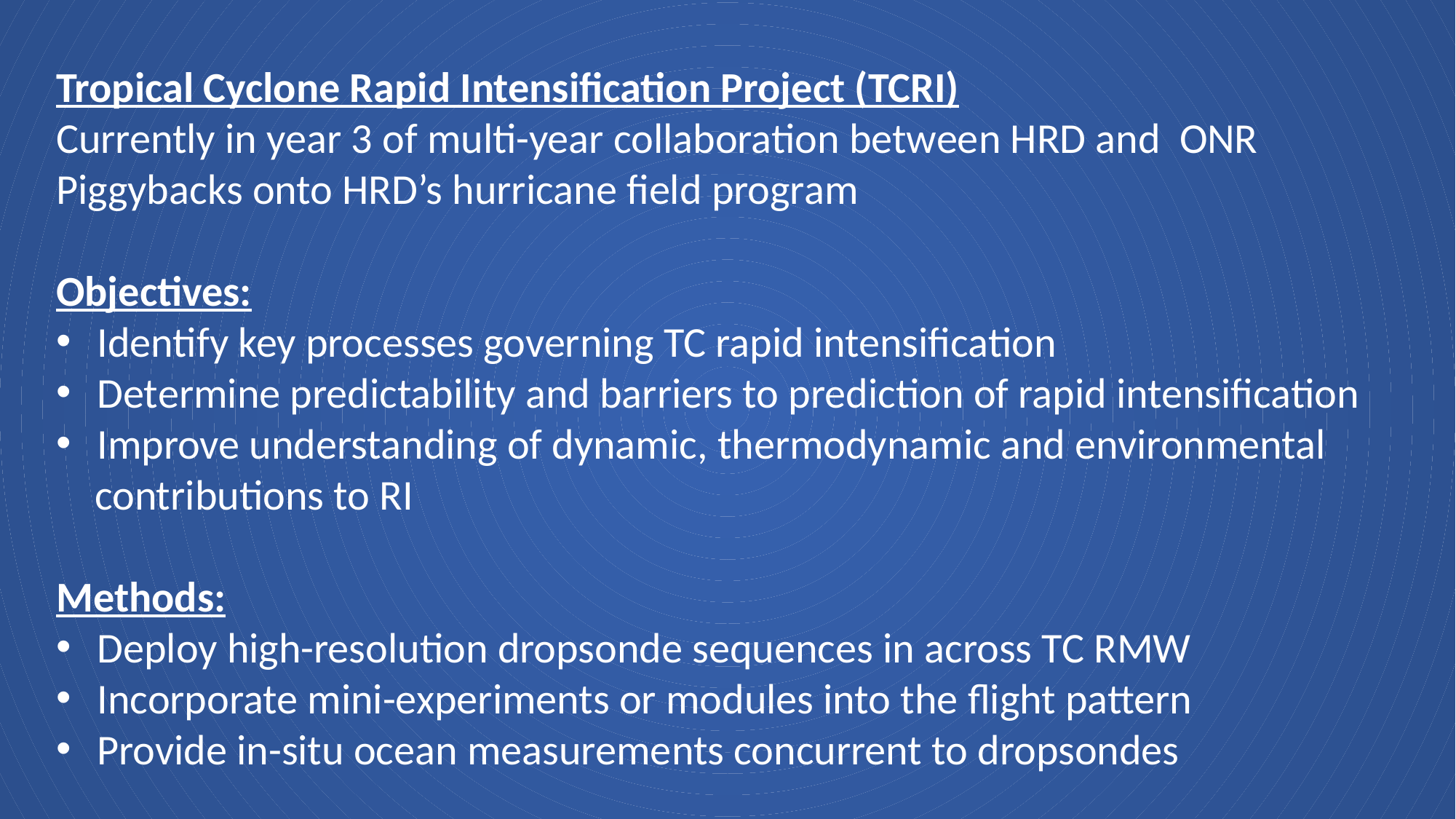

Tropical Cyclone Rapid Intensification Project (TCRI)
Currently in year 3 of multi-year collaboration between HRD and  ONR
Piggybacks onto HRD’s hurricane field program

Objectives:
Identify key processes governing TC rapid intensification
Determine predictability and barriers to prediction of rapid intensification
Improve understanding of dynamic, thermodynamic and environmental
    contributions to RI

Methods:
Deploy high-resolution dropsonde sequences in across TC RMW
Incorporate mini-experiments or modules into the flight pattern
Provide in-situ ocean measurements concurrent to dropsondes